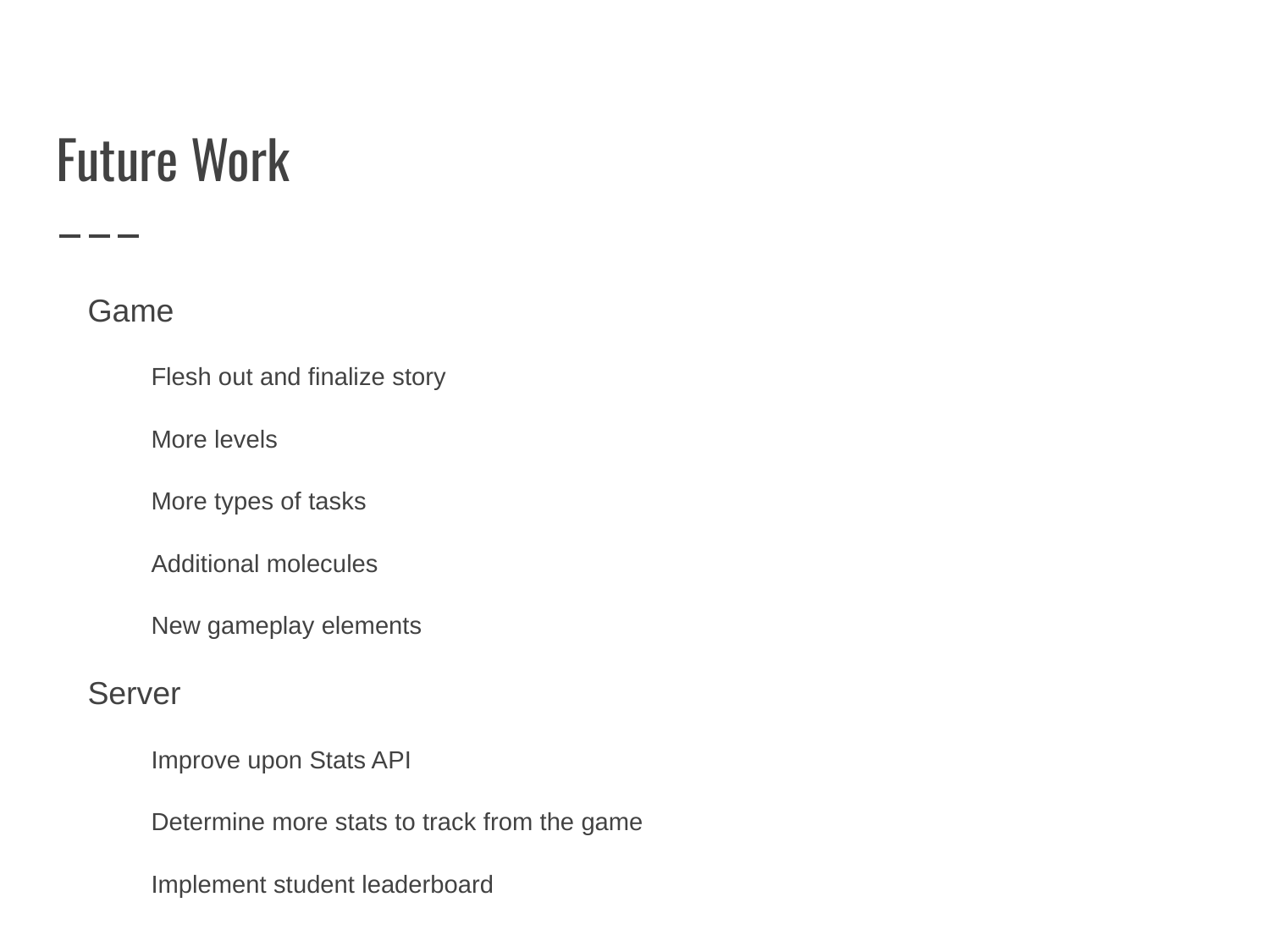

# Future Work
Game
Flesh out and finalize story
More levels
More types of tasks
Additional molecules
New gameplay elements
Server
Improve upon Stats API
Determine more stats to track from the game
Implement student leaderboard